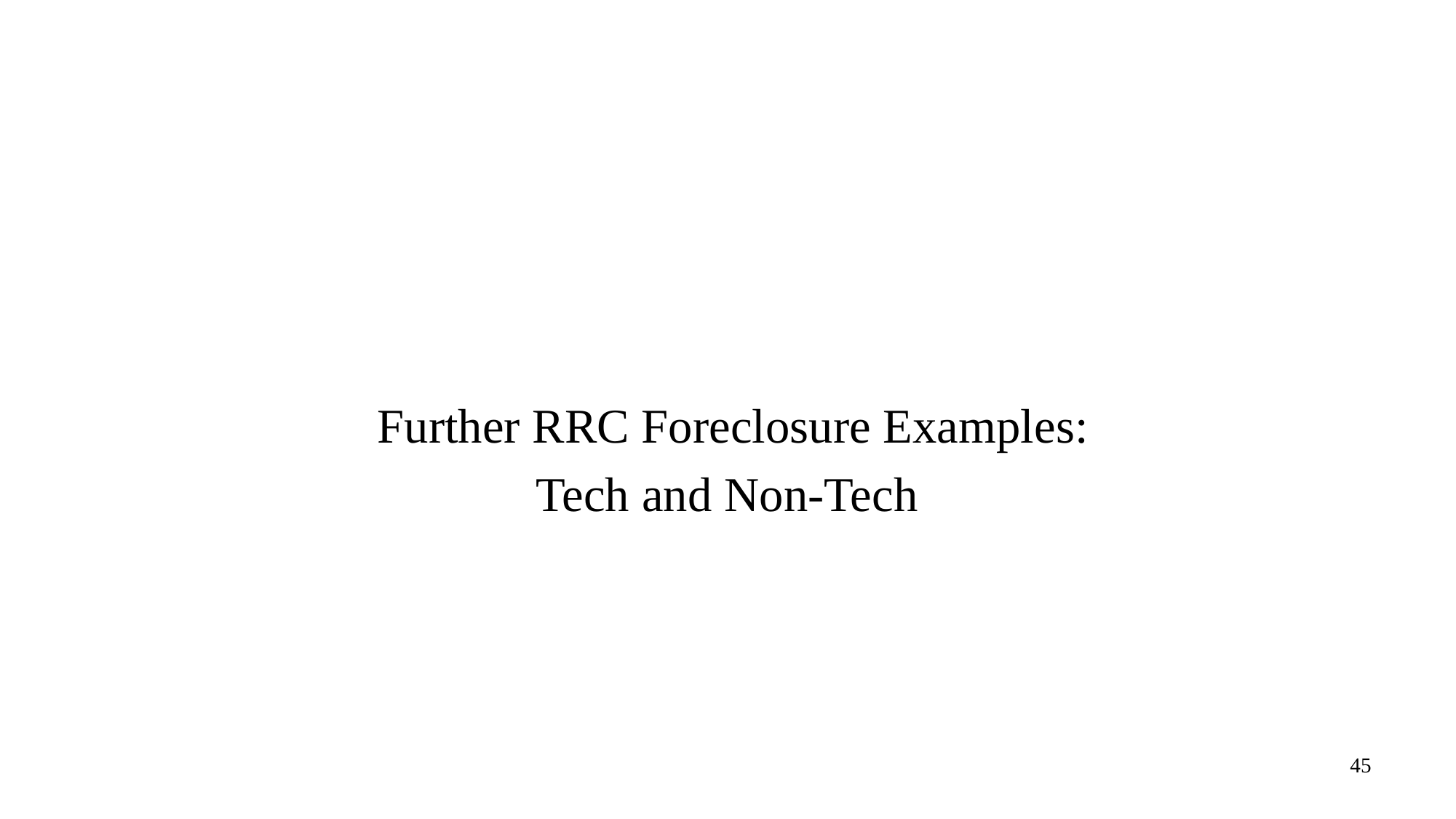

Further RRC Foreclosure Examples:
Tech and Non-Tech
#
45